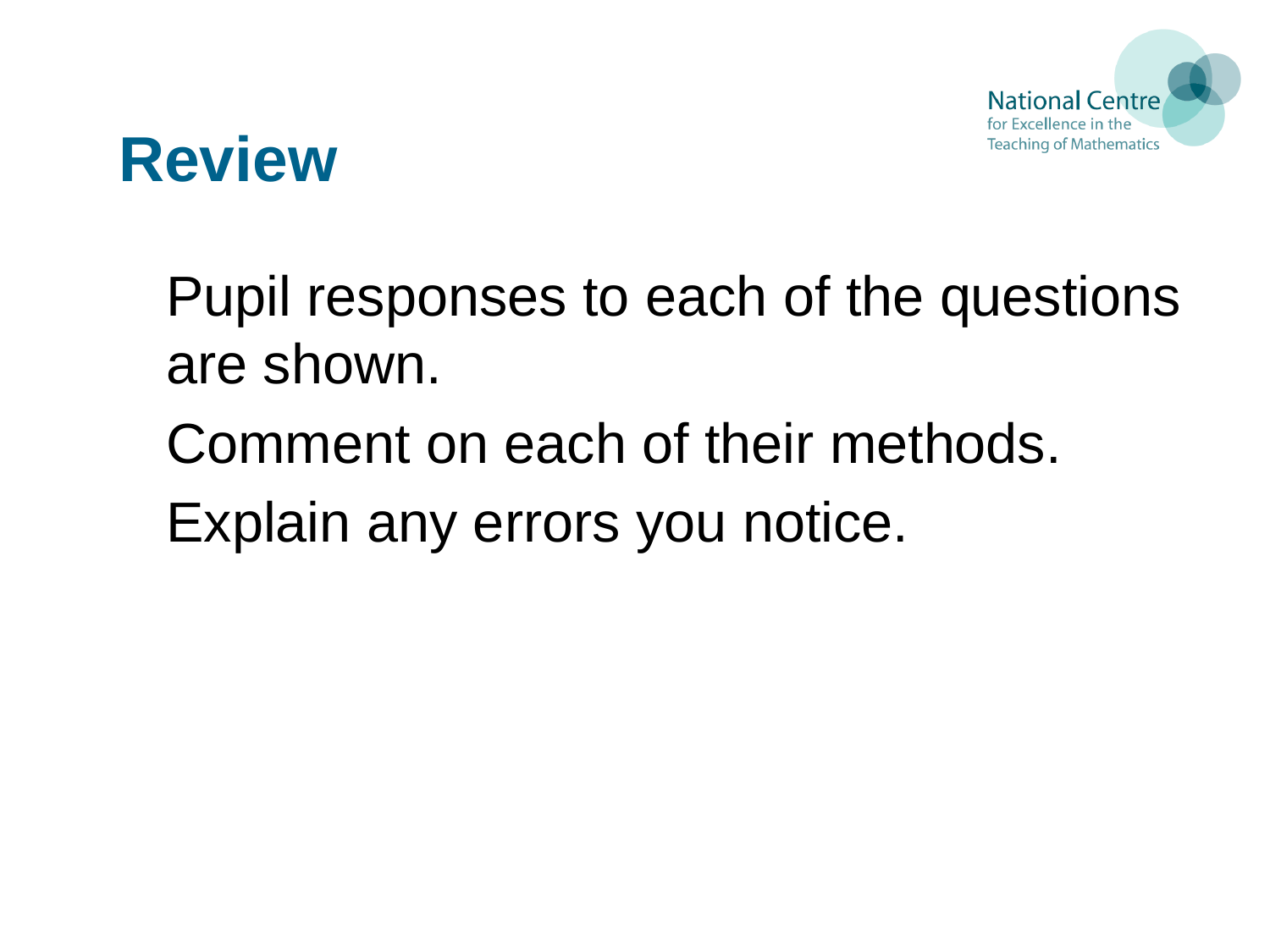

# Review
Pupil responses to each of the questions are shown.
Comment on each of their methods.
Explain any errors you notice.